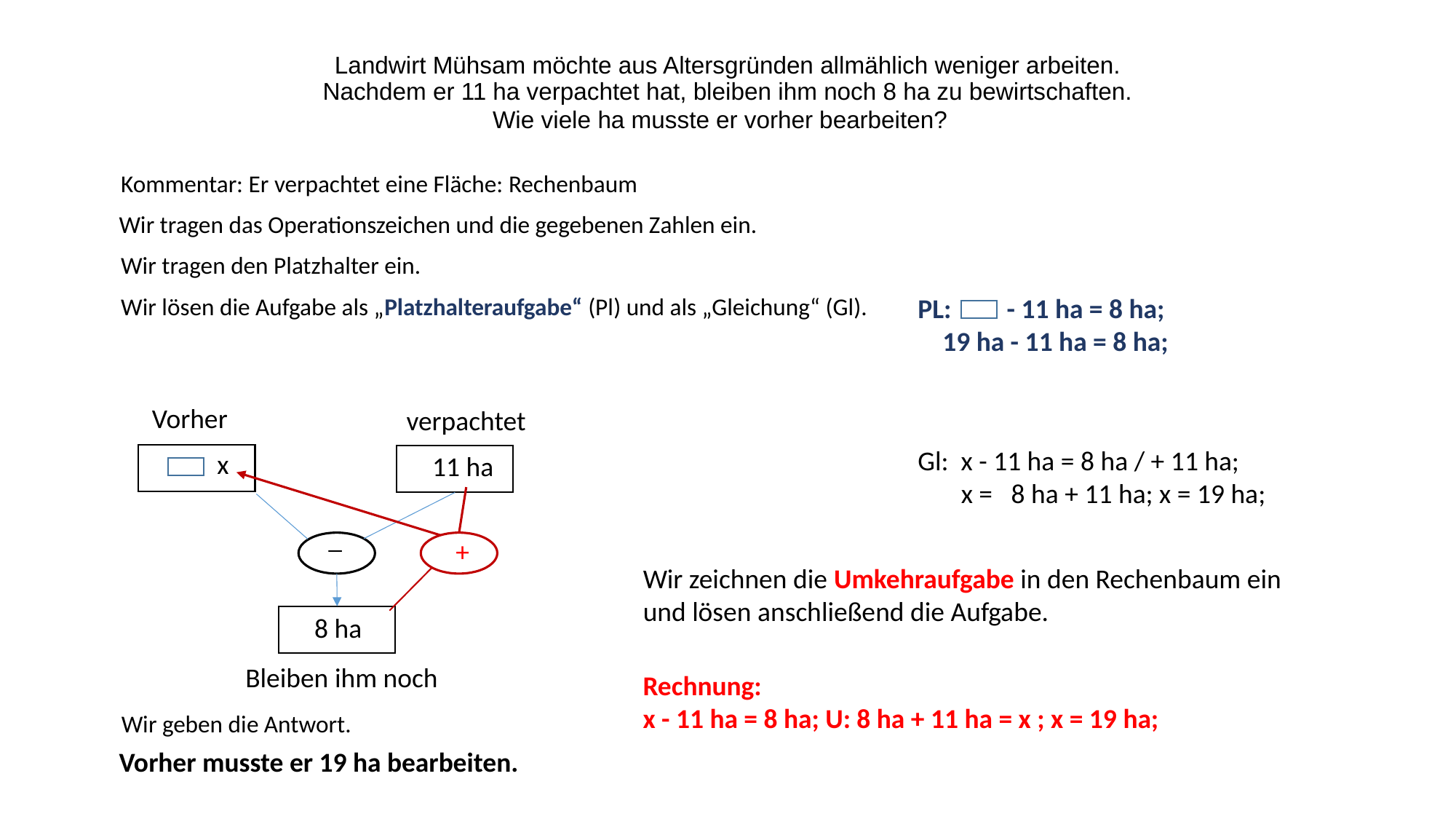

# Landwirt Mühsam möchte aus Altersgründen allmählich weniger arbeiten. Nachdem er 11 ha verpachtet hat, bleiben ihm noch 8 ha zu bewirtschaften. Wie viele ha musste er vorher bearbeiten?
Kommentar: Er verpachtet eine Fläche: Rechenbaum
Wir tragen das Operationszeichen und die gegebenen Zahlen ein.
Wir tragen den Platzhalter ein.

Wir lösen die Aufgabe als „Platzhalteraufgabe“ (Pl) und als „Gleichung“ (Gl).
PL:         - 11 ha = 8 ha;
    19 ha - 11 ha = 8 ha;

Vorher
 verpachtet
Gl:  x - 11 ha = 8 ha / + 11 ha;
       x =   8 ha + 11 ha; x = 19 ha;
x
11 ha

 _
+

Wir zeichnen die Umkehraufgabe in den Rechenbaum ein und lösen anschließend die Aufgabe.
8 ha

Bleiben ihm noch
Rechnung:
x - 11 ha = 8 ha; U: 8 ha + 11 ha = x ; x = 19 ha;
Wir geben die Antwort.
Vorher musste er 19 ha bearbeiten.